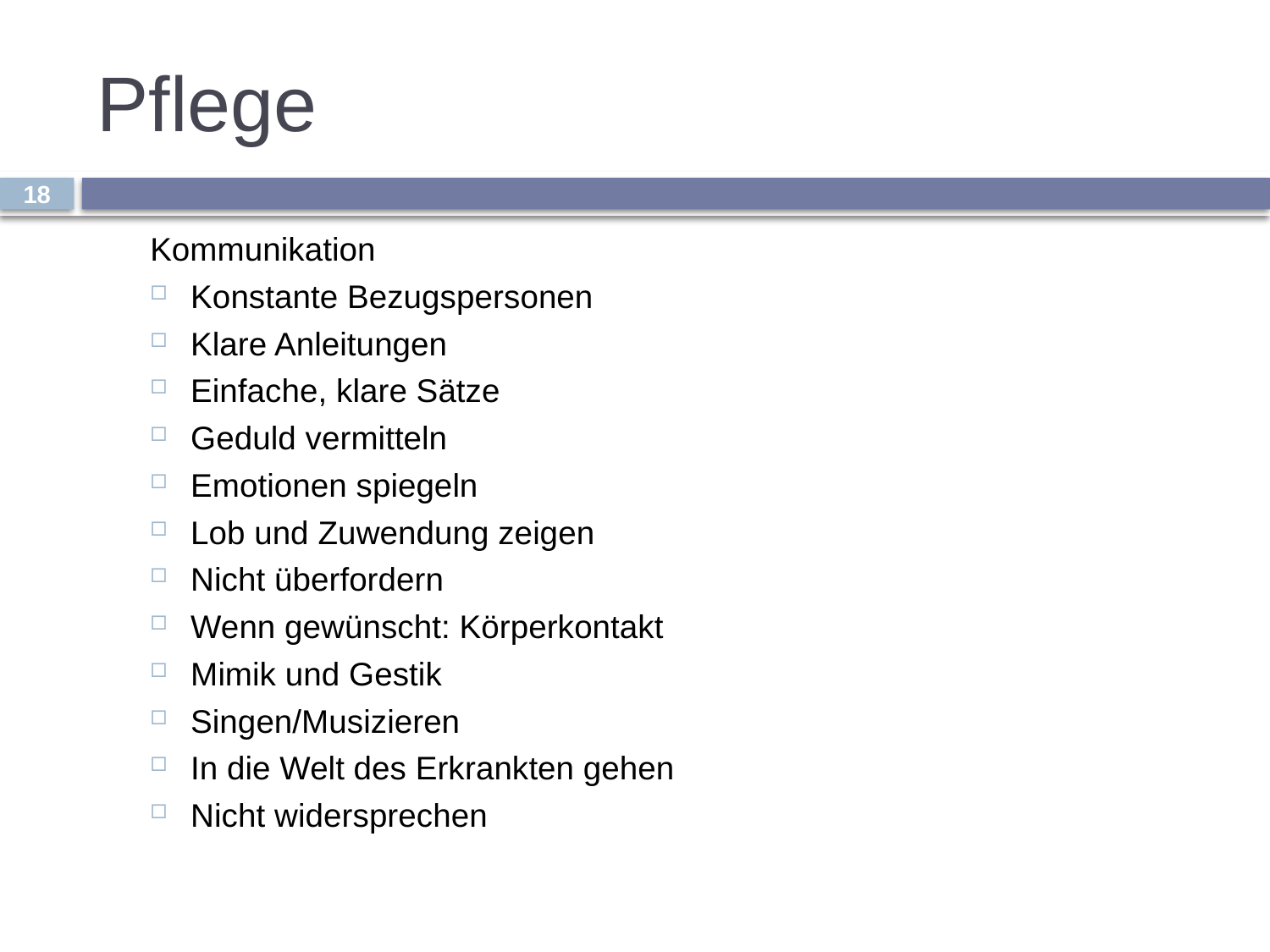

# Pflege
18
Kommunikation
Konstante Bezugspersonen
Klare Anleitungen
Einfache, klare Sätze
Geduld vermitteln
Emotionen spiegeln
Lob und Zuwendung zeigen
Nicht überfordern
Wenn gewünscht: Körperkontakt
Mimik und Gestik
Singen/Musizieren
In die Welt des Erkrankten gehen
Nicht widersprechen